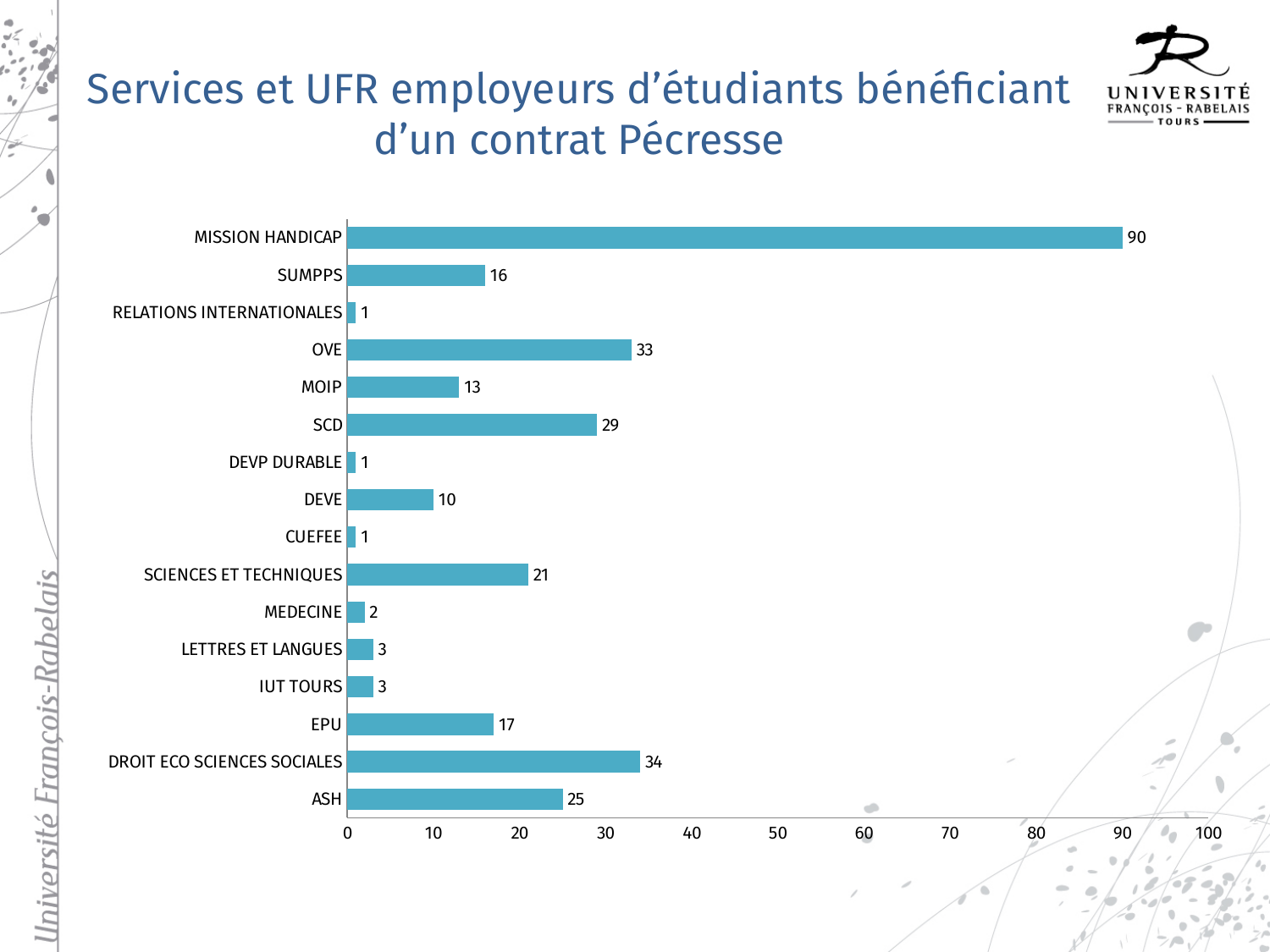

# Services et UFR employeurs d’étudiants bénéficiant d’un contrat Pécresse

### Chart

| Category |  |
|---|---|
| ASH | 25.0 |
| DROIT ECO SCIENCES SOCIALES | 34.0 |
| EPU | 17.0 |
| IUT TOURS | 3.0 |
| LETTRES ET LANGUES | 3.0 |
| MEDECINE | 2.0 |
| SCIENCES ET TECHNIQUES | 21.0 |
| CUEFEE | 1.0 |
| DEVE | 10.0 |
| DEVP DURABLE | 1.0 |
| SCD | 29.0 |
| MOIP | 13.0 |
| OVE | 33.0 |
| RELATIONS INTERNATIONALES | 1.0 |
| SUMPPS | 16.0 |
| MISSION HANDICAP | 90.0 |